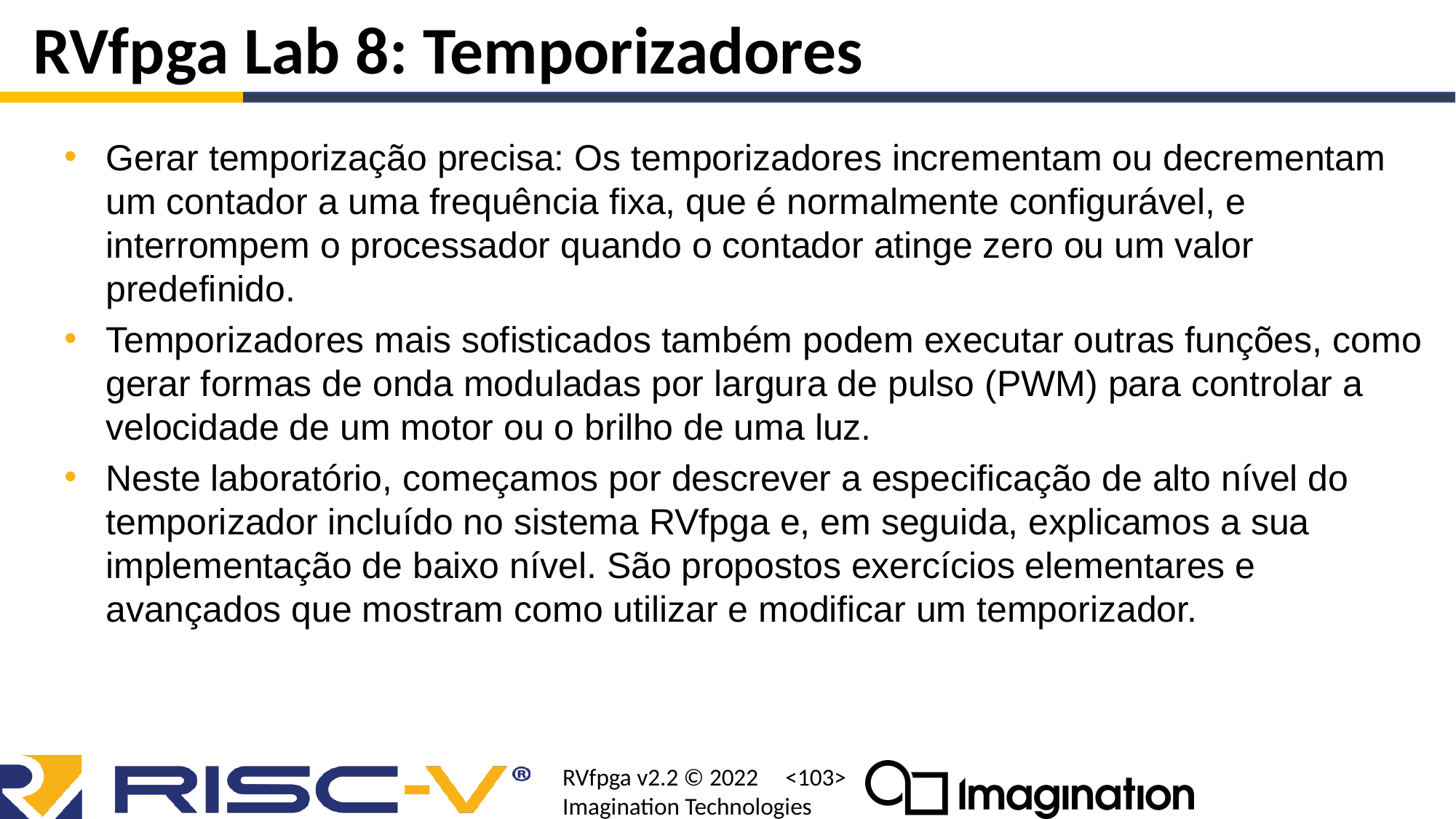

# RVfpga Lab 8: Temporizadores
Gerar temporização precisa: Os temporizadores incrementam ou decrementam um contador a uma frequência fixa, que é normalmente configurável, e interrompem o processador quando o contador atinge zero ou um valor predefinido.
Temporizadores mais sofisticados também podem executar outras funções, como gerar formas de onda moduladas por largura de pulso (PWM) para controlar a velocidade de um motor ou o brilho de uma luz.
Neste laboratório, começamos por descrever a especificação de alto nível do temporizador incluído no sistema RVfpga e, em seguida, explicamos a sua implementação de baixo nível. São propostos exercícios elementares e avançados que mostram como utilizar e modificar um temporizador.